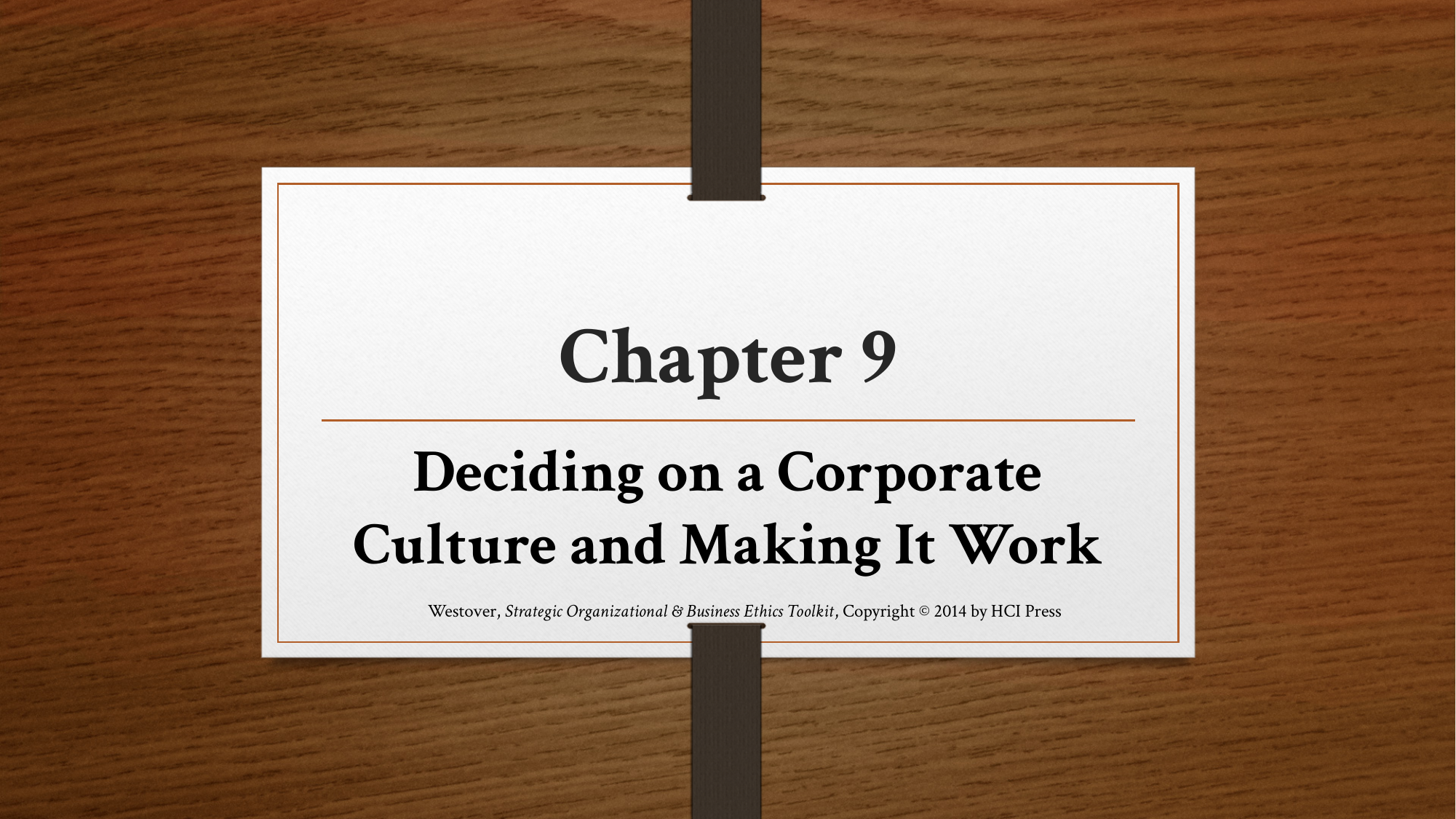

# Chapter 9
Deciding on a Corporate Culture and Making It Work
Westover, Strategic Organizational & Business Ethics Toolkit, Copyright © 2014 by HCI Press